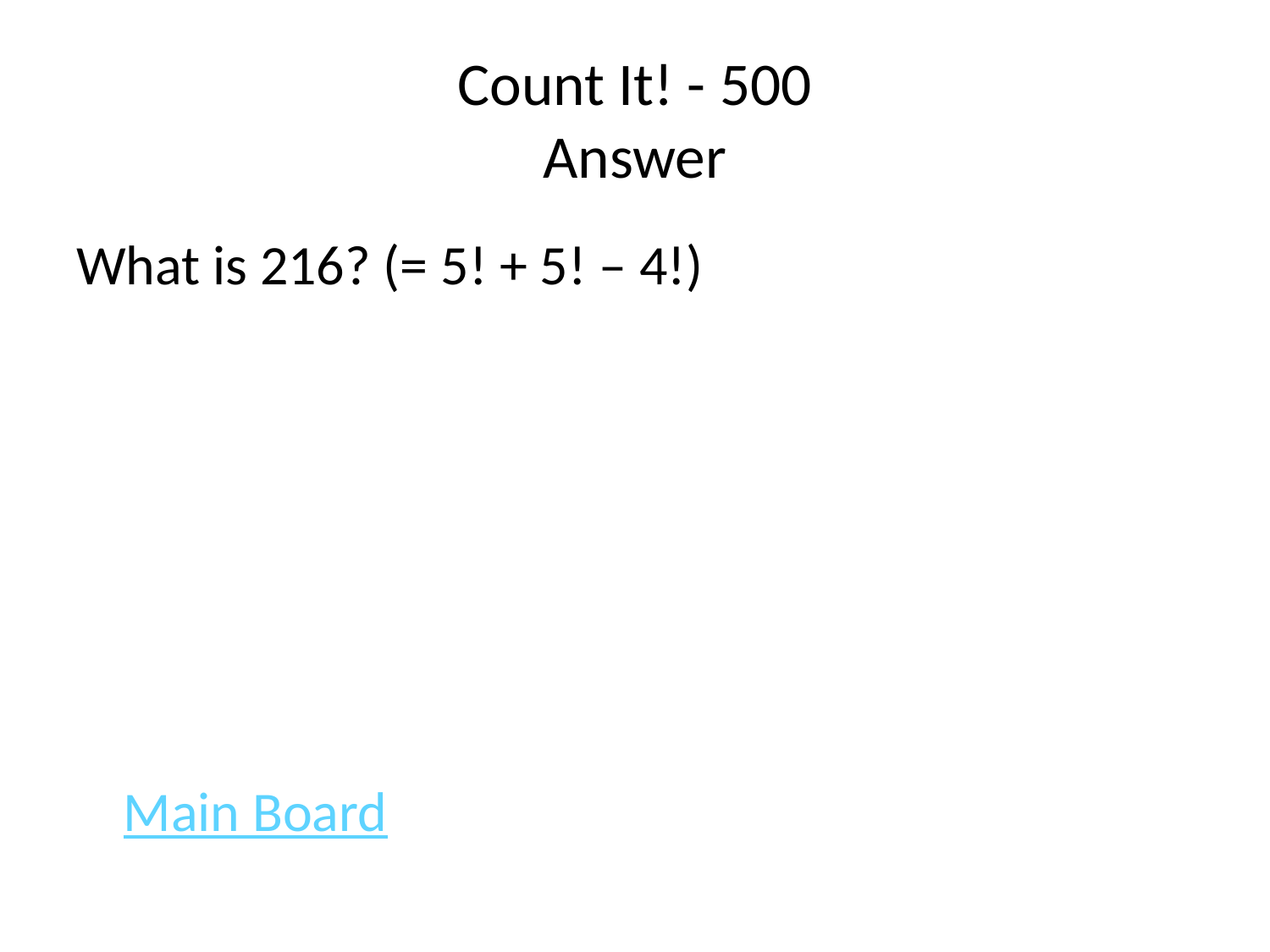

# Count It! - 500 Answer
What is 216? (= 5! + 5! – 4!)

							Main Board